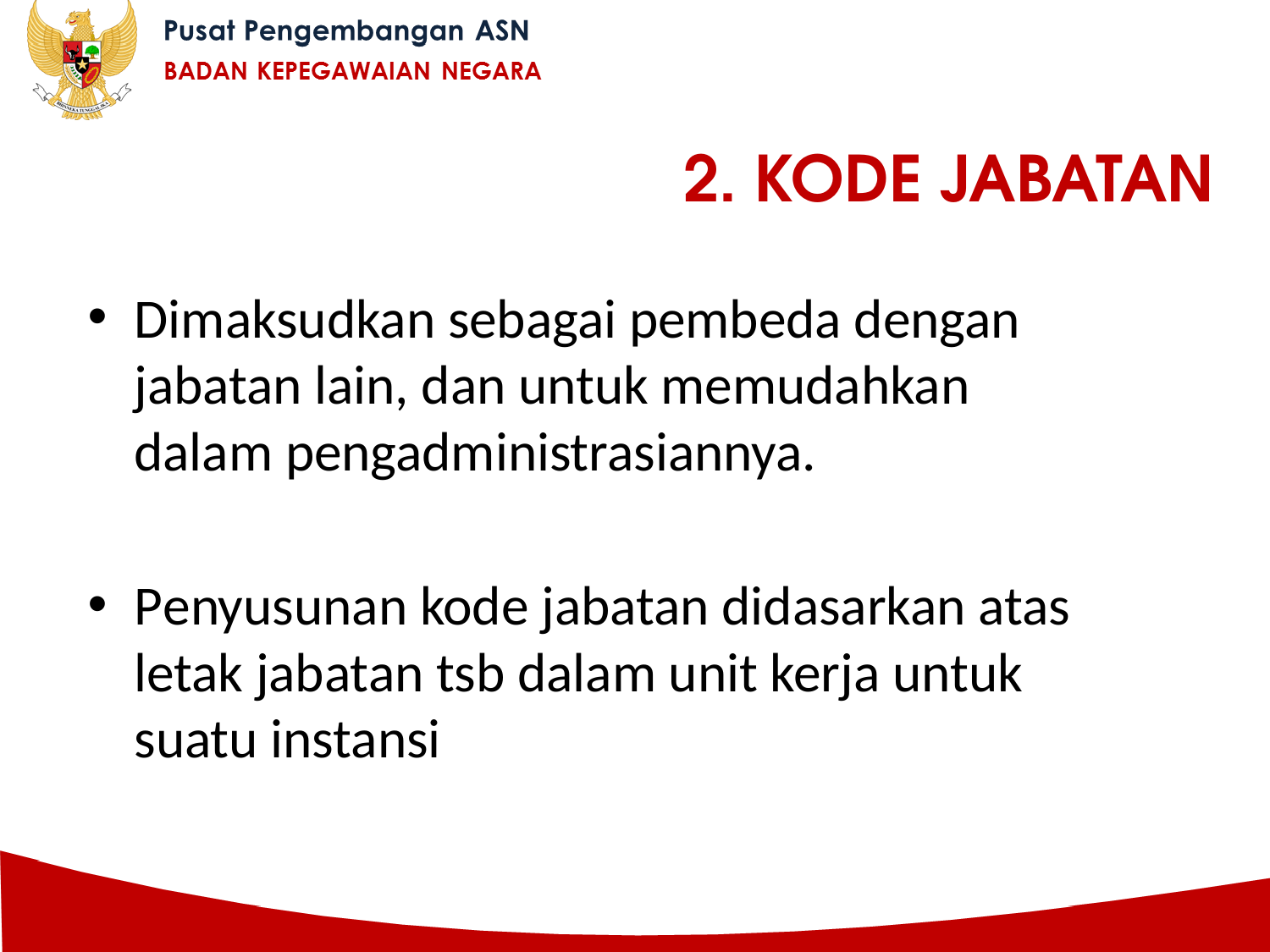

# 2. KODE JABATAN
Dimaksudkan sebagai pembeda dengan jabatan lain, dan untuk memudahkan dalam pengadministrasiannya.

Penyusunan kode jabatan didasarkan atas letak jabatan tsb dalam unit kerja untuk suatu instansi